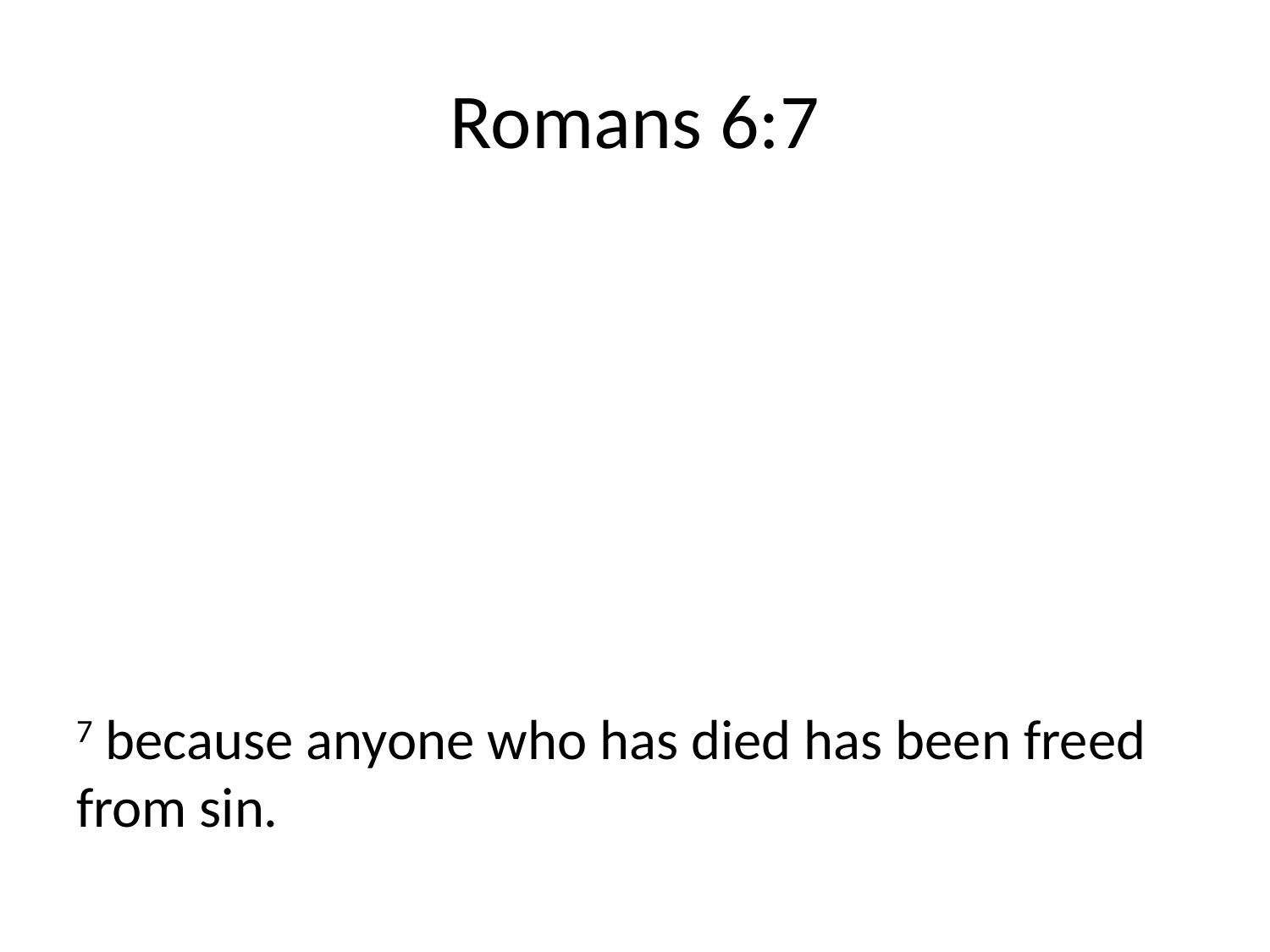

# Romans 6:7

7 because anyone who has died has been freed from sin.